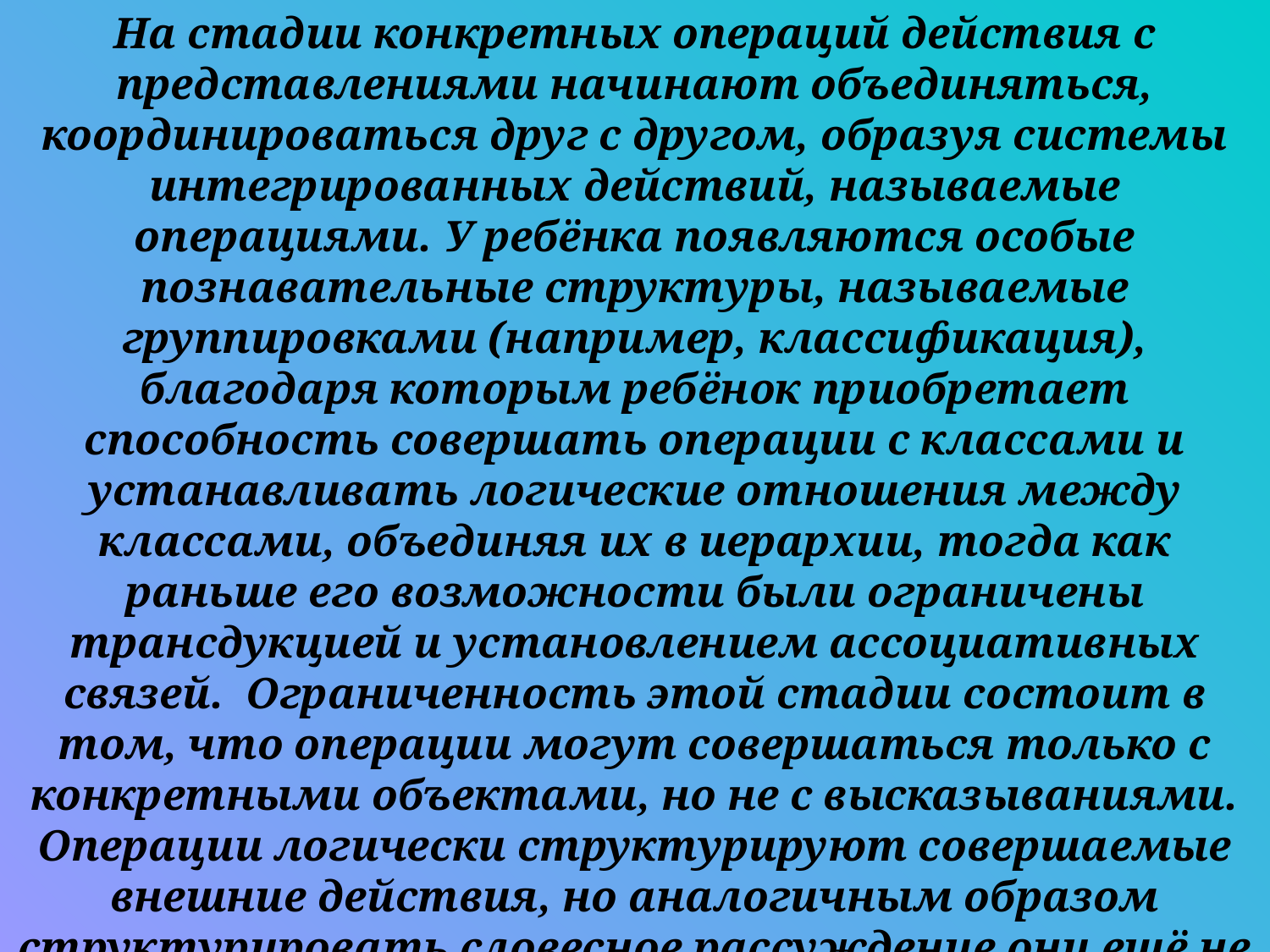

На стадии конкретных операций действия с представлениями начинают объединяться, координироваться друг с другом, образуя системы интегрированных действий, называемые операциями. У ребёнка появляются особые познавательные структуры, называемые группировками (например, классификация), благодаря которым ребёнок приобретает способность совершать операции с классами и устанавливать логические отношения между классами, объединяя их в иерархии, тогда как раньше его возможности были ограничены трансдукцией и установлением ассоциативных связей.  Ограниченность этой стадии состоит в том, что операции могут совершаться только с конкретными объектами, но не с высказываниями. Операции логически структурируют совершаемые внешние действия, но аналогичным образом структурировать словесное рассуждение они ещё не могут.